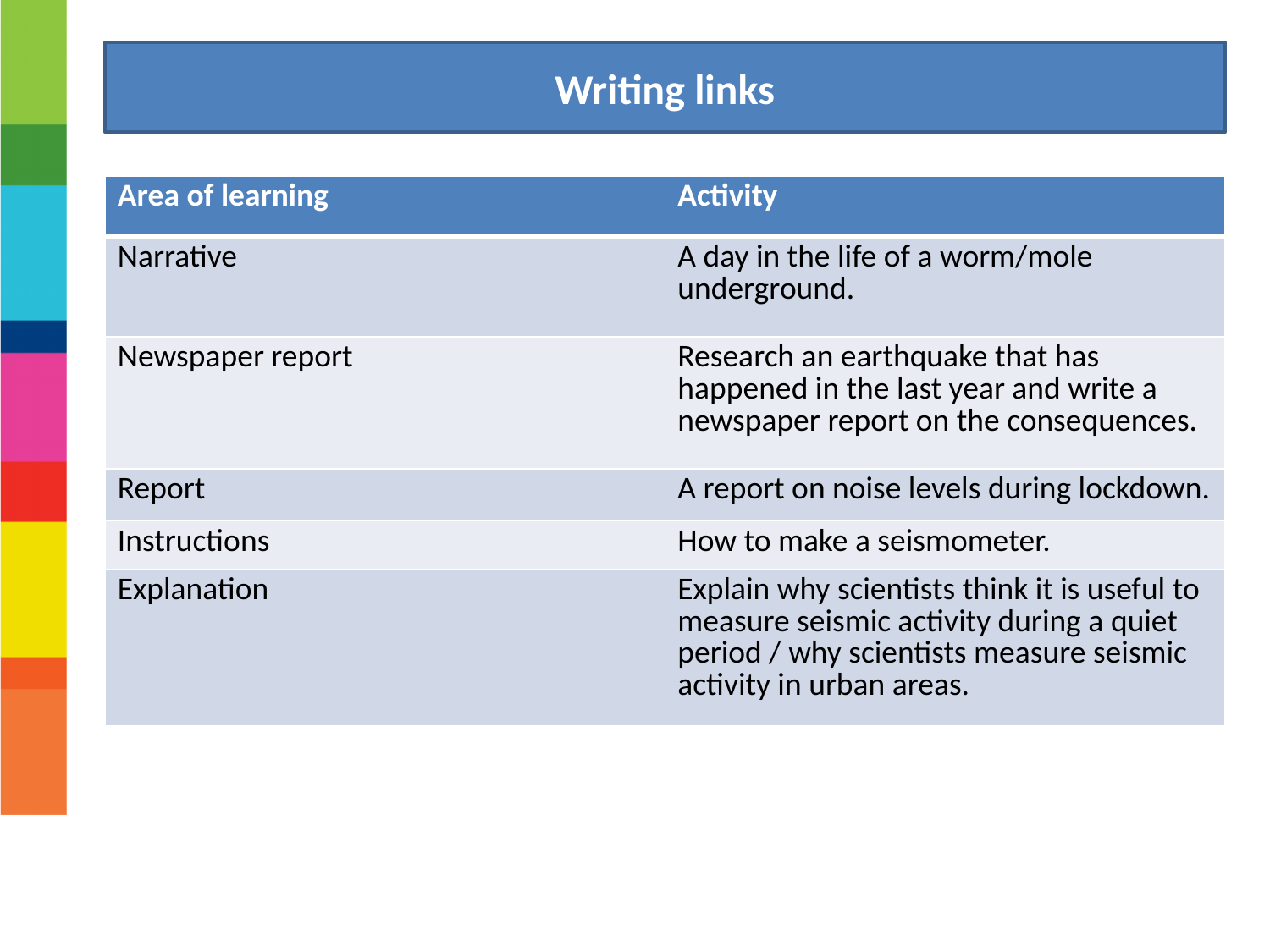

Writing links
| Area of learning | Activity |
| --- | --- |
| Narrative | A day in the life of a worm/mole underground. |
| Newspaper report | Research an earthquake that has happened in the last year and write a newspaper report on the consequences. |
| Report | A report on noise levels during lockdown. |
| Instructions | How to make a seismometer. |
| Explanation | Explain why scientists think it is useful to measure seismic activity during a quiet period / why scientists measure seismic activity in urban areas. |